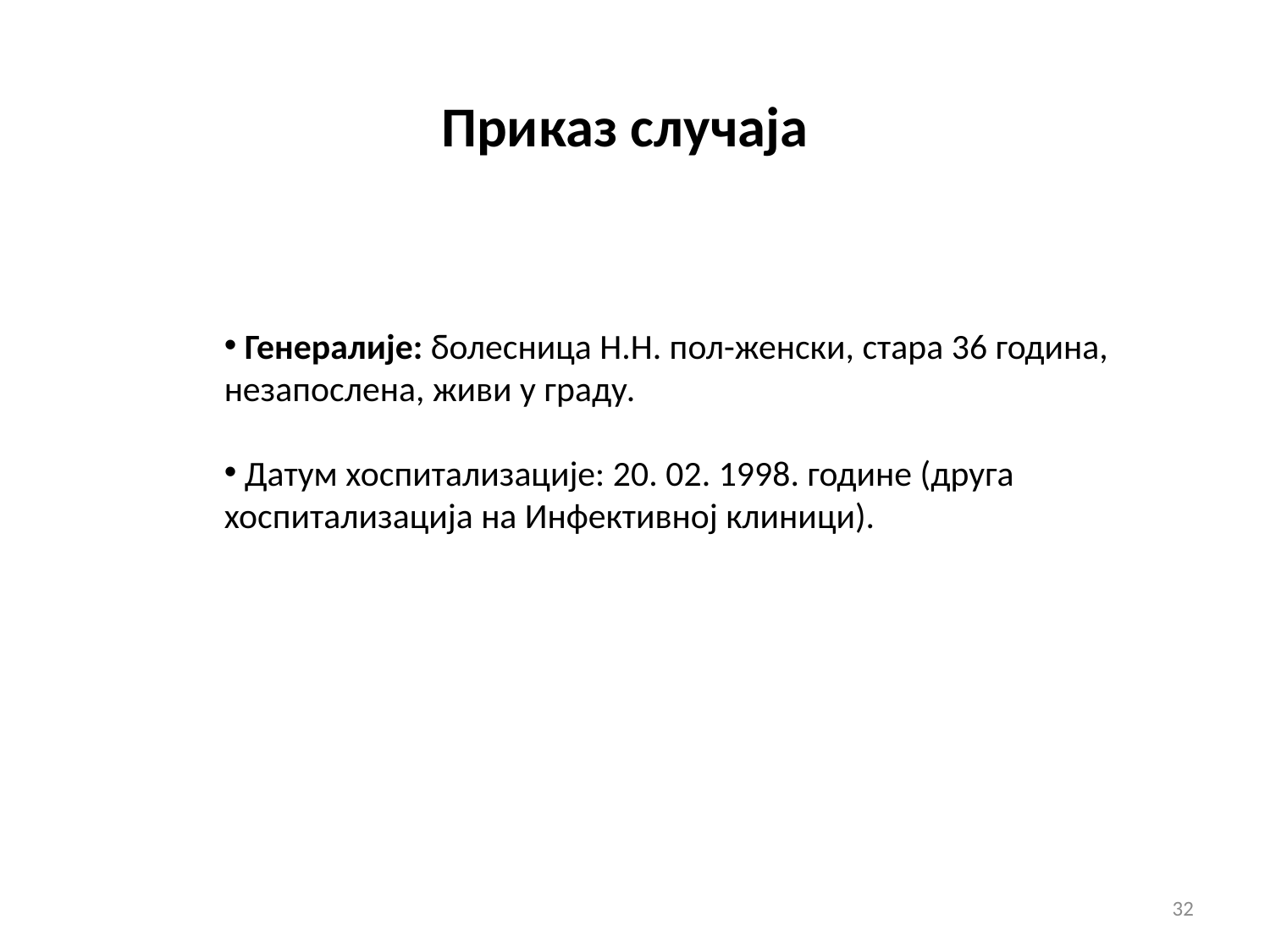

Приказ случаја
 Генералије: болесница Н.Н. пол-женски, стара 36 година, незапослена, живи у граду.

 Датум хоспитализације: 20. 02. 1998. године (друга хоспитализација на Инфективној клиници).
32